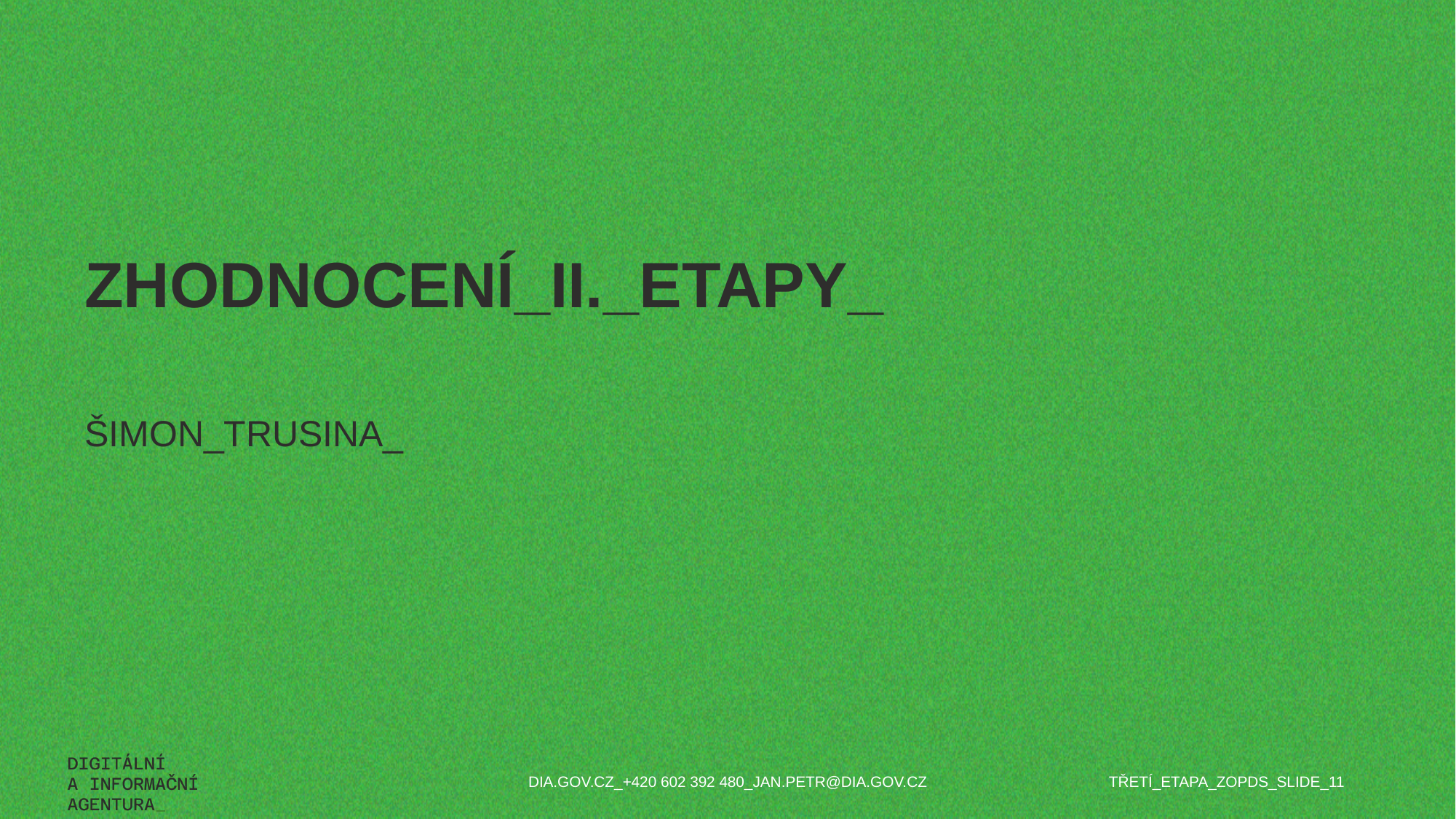

# Zhodnocení_II._etapy_
ŠIMON_TRUSINA_
TŘETÍ_ETAPA_ZOPDS_SLIDE_11
DIA.GOV.CZ_+420 602 392 480_JAN.PETR@DIA.GOV.CZ